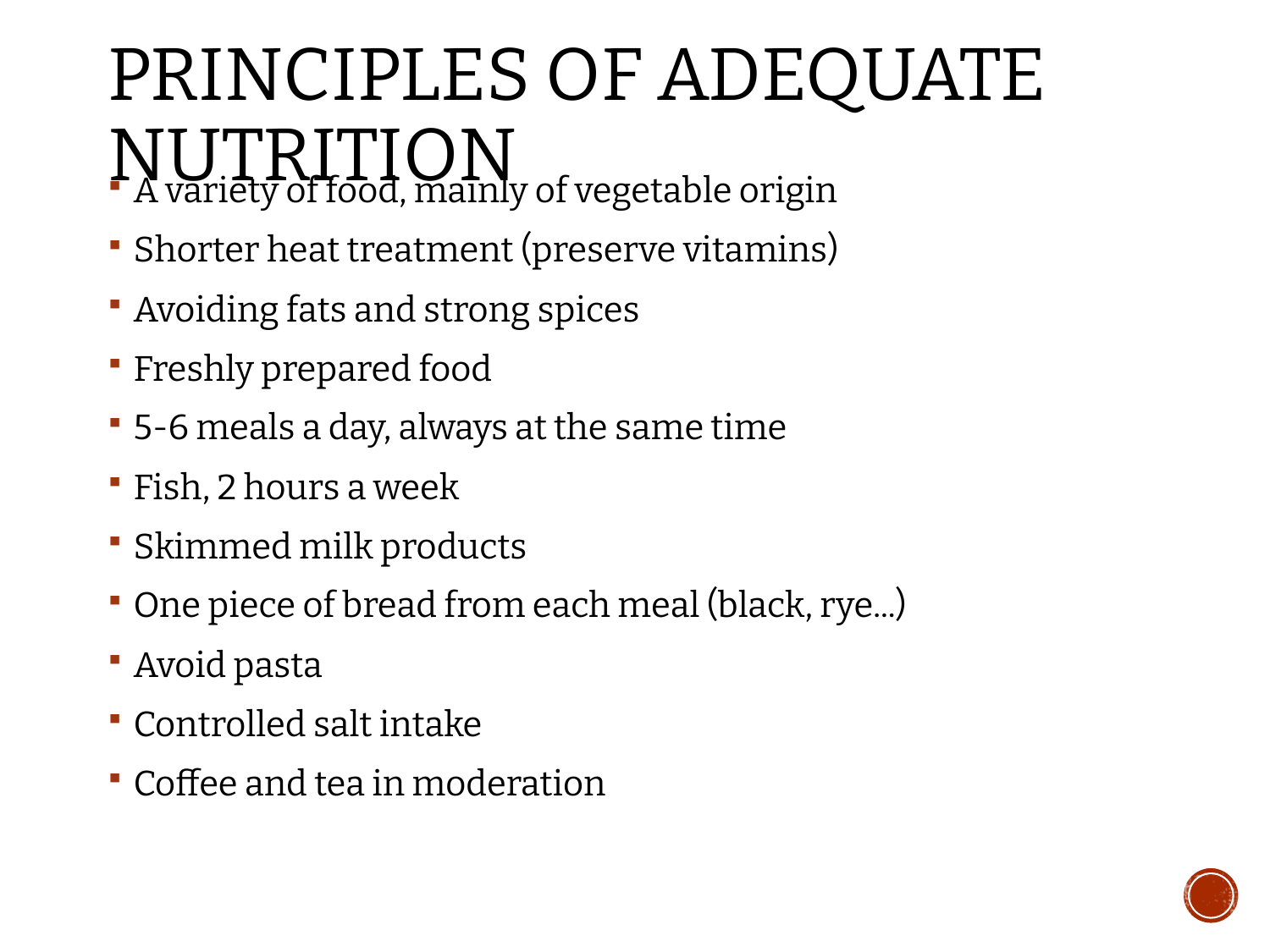

# Principles of adequate nutrition
A variety of food, mainly of vegetable origin
Shorter heat treatment (preserve vitamins)
Avoiding fats and strong spices
Freshly prepared food
5-6 meals a day, always at the same time
Fish, 2 hours a week
Skimmed milk products
One piece of bread from each meal (black, rye...)
Avoid pasta
Controlled salt intake
Coffee and tea in moderation